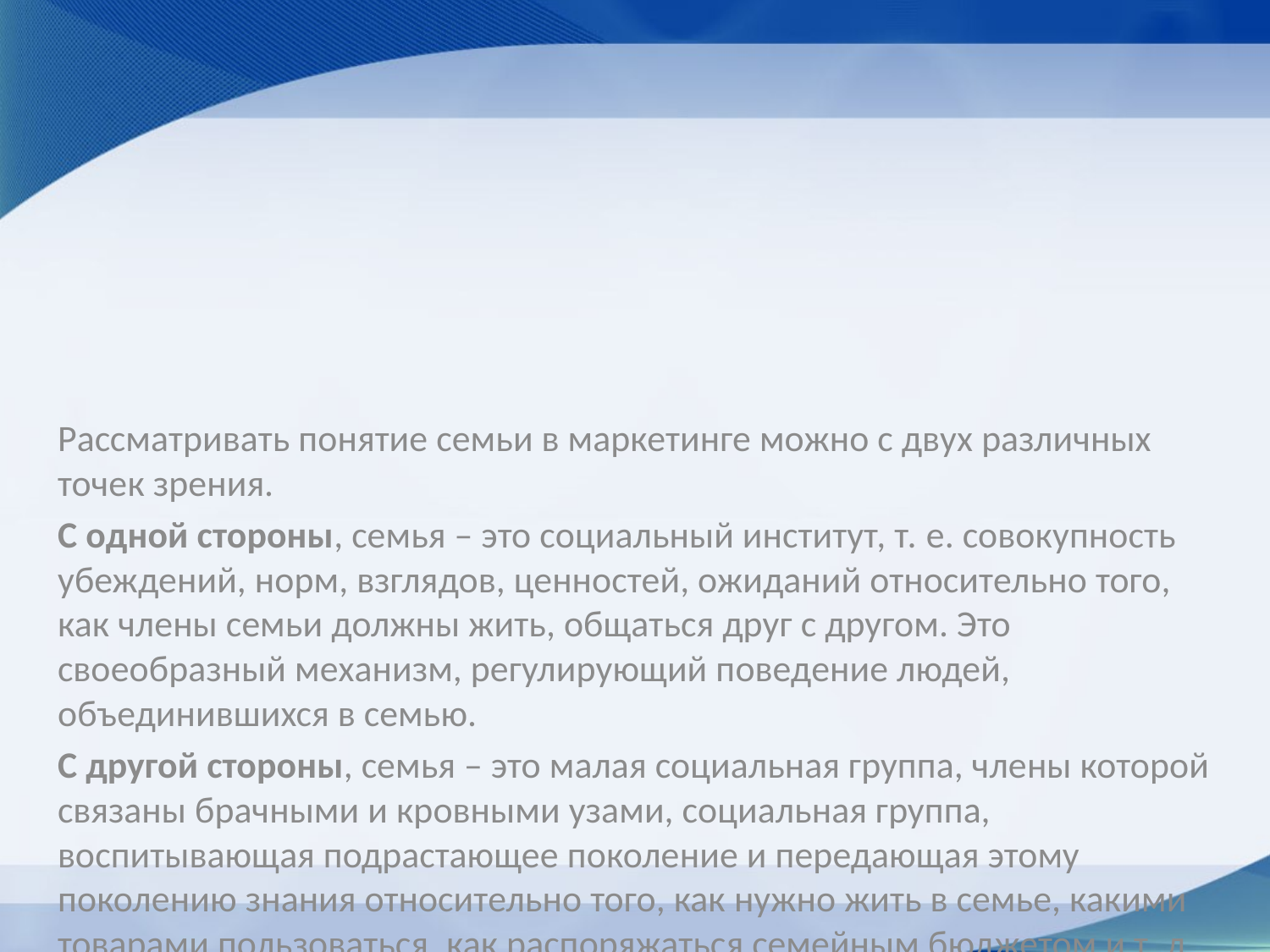

Рассматривать понятие семьи в маркетинге можно с двух различных точек зрения.
С одной стороны, семья – это социальный институт, т. е. совокупность убеждений, норм, взглядов, ценностей, ожиданий относительно того, как члены семьи должны жить, общаться друг с другом. Это своеобразный механизм, регулирующий поведение людей, объединившихся в семью.
С другой стороны, семья – это малая социальная группа, члены которой связаны брачными и кровными узами, социальная группа, воспитывающая подрастающее поколение и передающая этому поколению знания относительно того, как нужно жить в семье, какими товарами пользоваться, как распоряжаться семейным бюджетом и т. д.